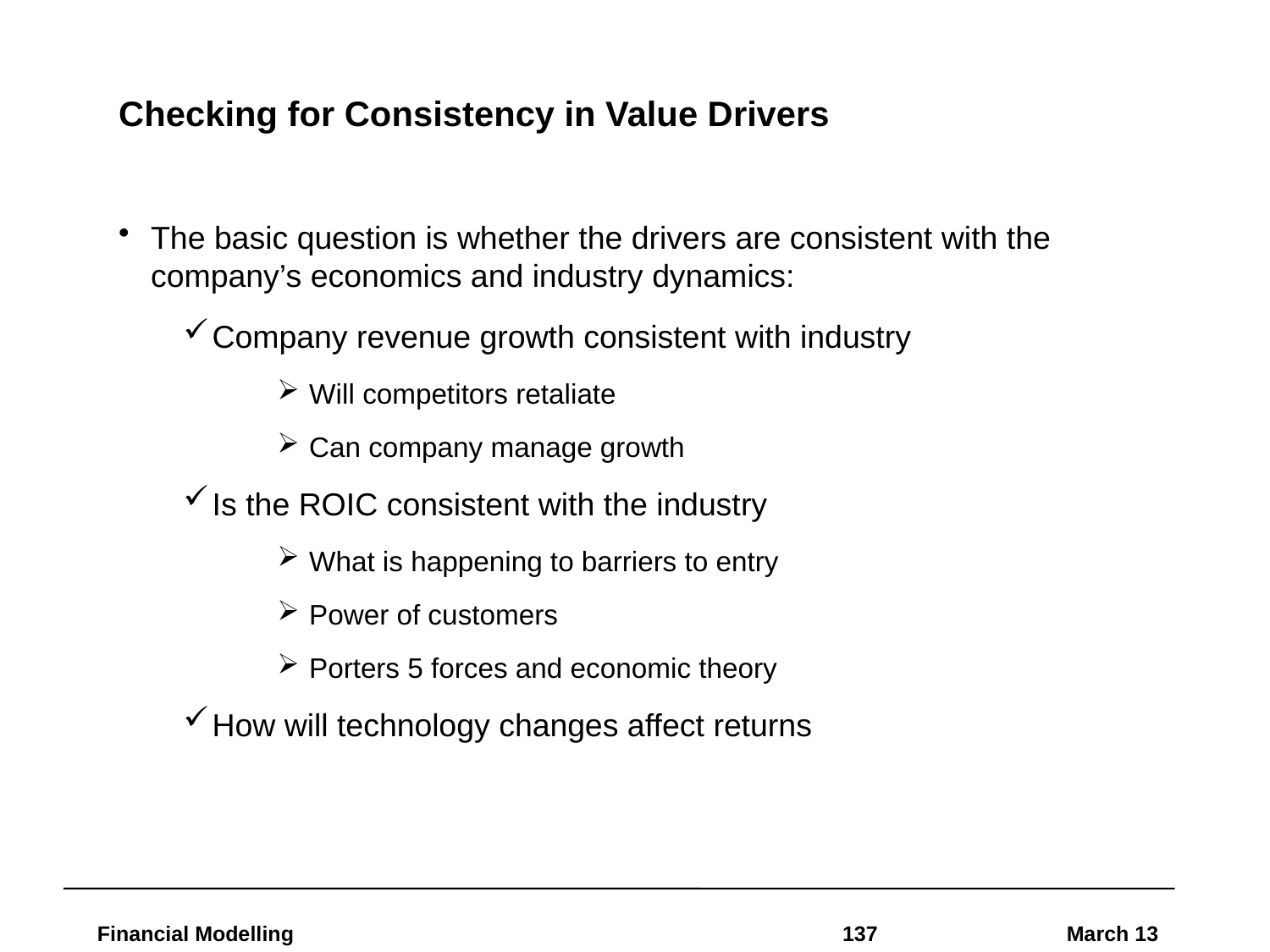

# Checking for Consistency in Value Drivers
The basic question is whether the drivers are consistent with the company’s economics and industry dynamics:
Company revenue growth consistent with industry
Will competitors retaliate
Can company manage growth
Is the ROIC consistent with the industry
What is happening to barriers to entry
Power of customers
Porters 5 forces and economic theory
How will technology changes affect returns